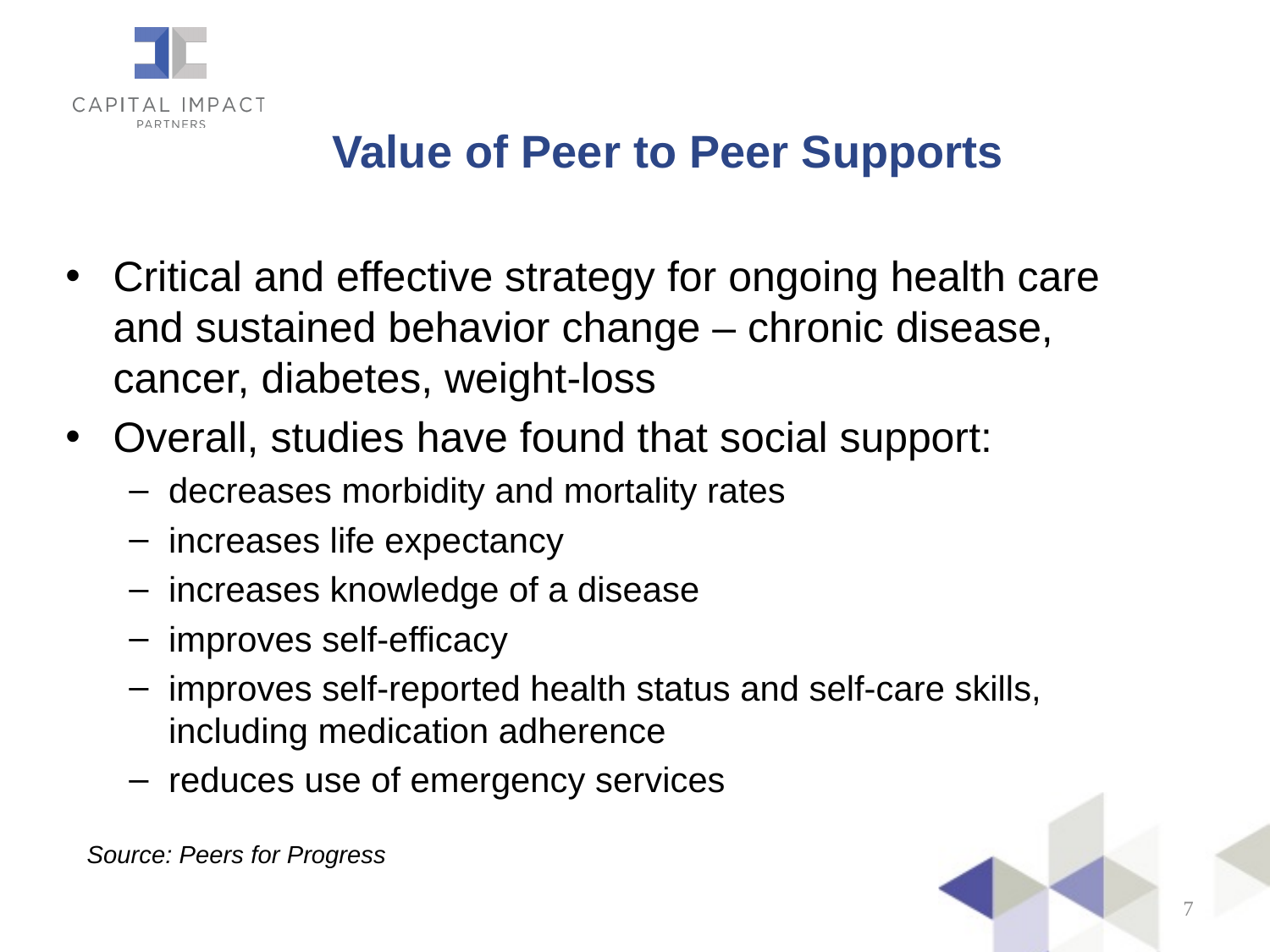

# Value of Peer to Peer Supports
Critical and effective strategy for ongoing health care and sustained behavior change – chronic disease, cancer, diabetes, weight-loss
Overall, studies have found that social support:
decreases morbidity and mortality rates
increases life expectancy
increases knowledge of a disease
improves self-efficacy
improves self-reported health status and self-care skills, including medication adherence
reduces use of emergency services

Source: Peers for Progress
7